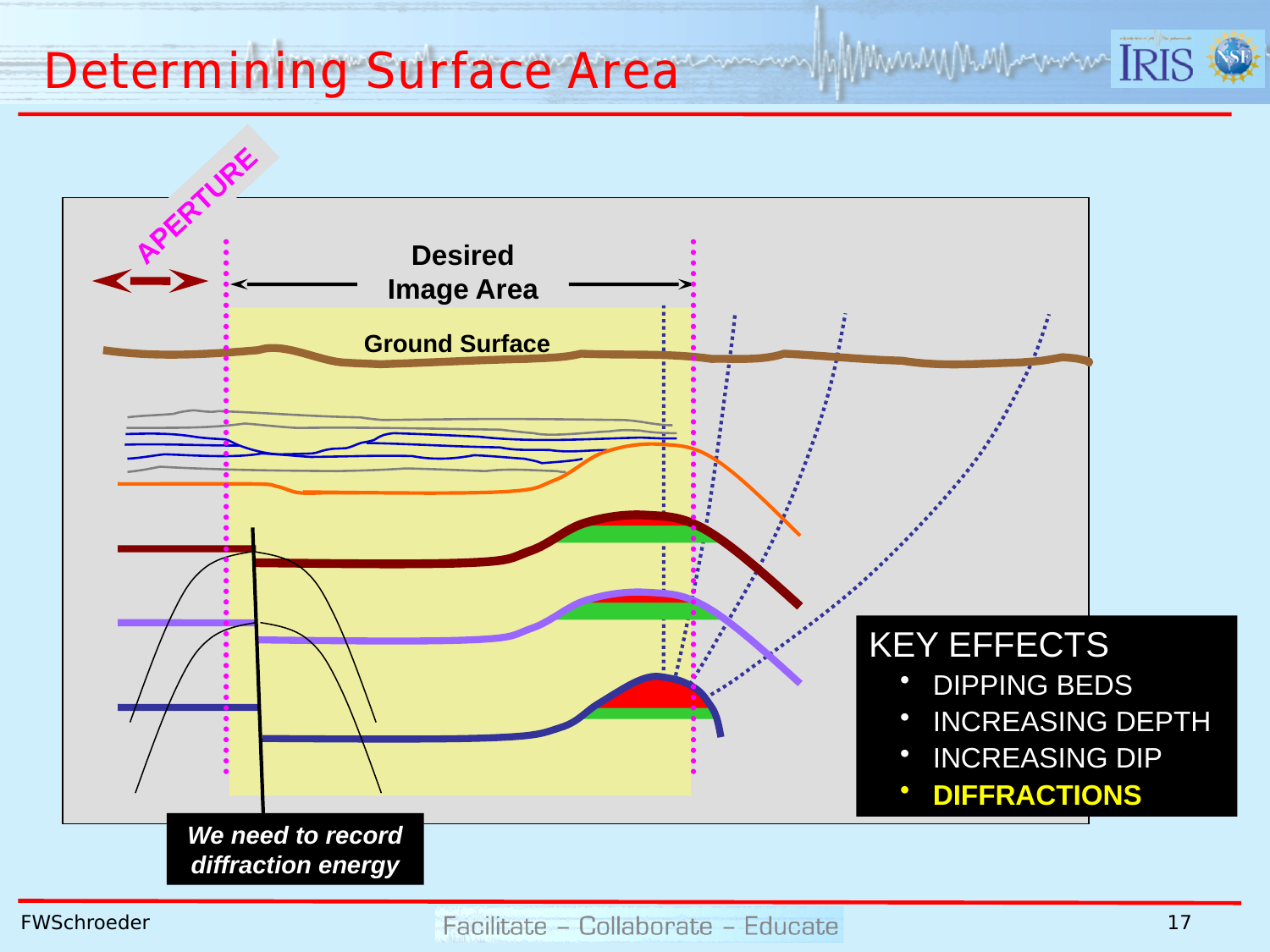

# Determining Surface Area
APERTURE

Desired Image Area

Ground Surface

KEY EFFECTS
 DIPPING BEDS
 INCREASING DEPTH
 INCREASING DIP
 DIFFRACTIONS

We need to record diffraction energy